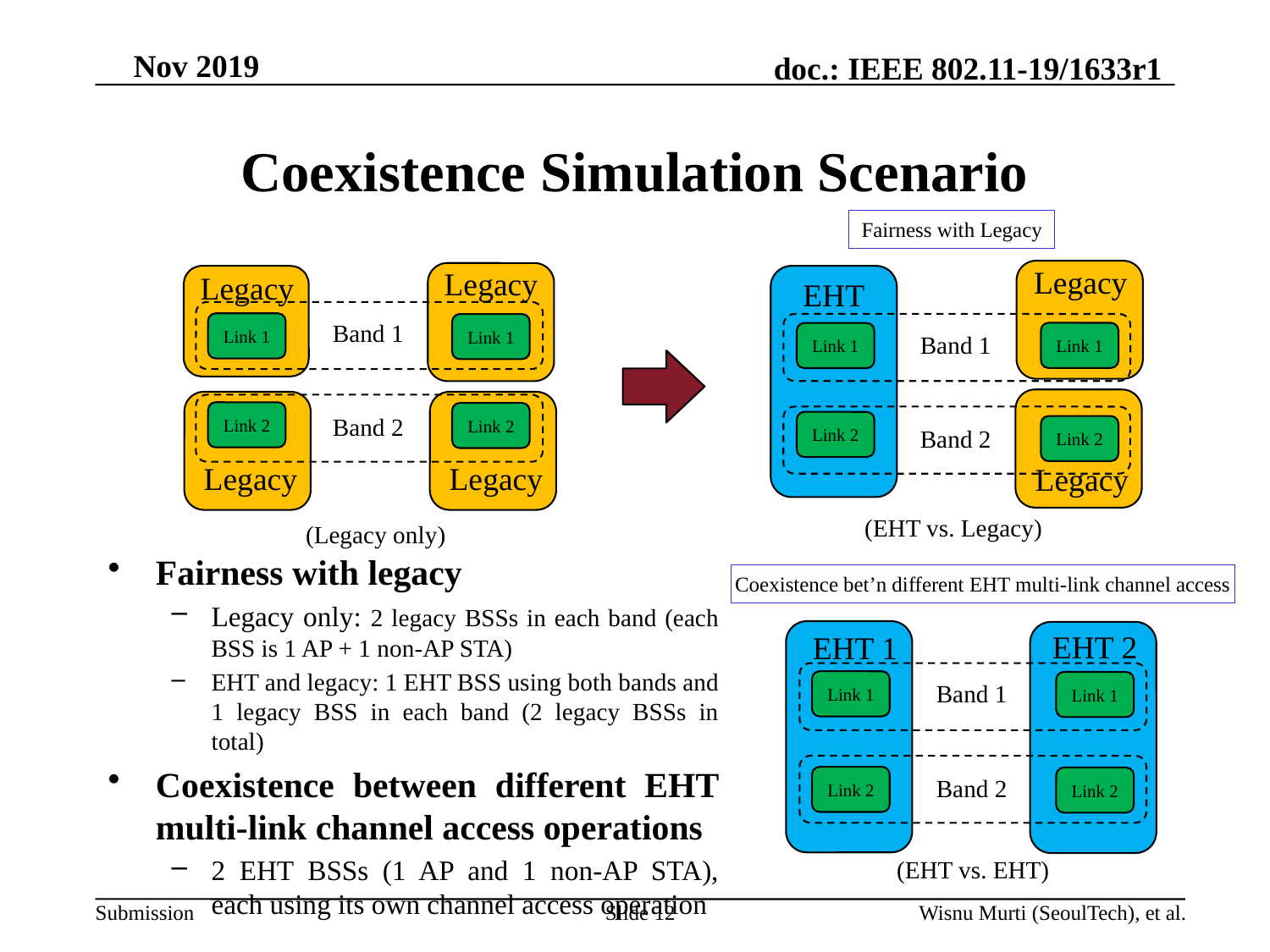

# Coexistence Simulation Scenario
Fairness with Legacy
Legacy
Legacy

Legacy

EHT

Band 1
Link 1

Link 1
Link 1
Link 1
Band 1

Link 2
Link 2
Band 2

Link 2
Link 2
Band 2
Legacy
Legacy
Legacy
(EHT vs. Legacy)
(Legacy only)
Fairness with legacy
Legacy only: 2 legacy BSSs in each band (each BSS is 1 AP + 1 non-AP STA)
EHT and legacy: 1 EHT BSS using both bands and 1 legacy BSS in each band (2 legacy BSSs in total)
Coexistence between different EHT multi-link channel access operations
2 EHT BSSs (1 AP and 1 non-AP STA), each using its own channel access operation
Coexistence bet’n different EHT multi-link channel access

EHT 2
EHT 1

Link 1
Link 1
Band 1

Band 2
Link 2
Link 2
(EHT vs. EHT)
Slide 12
Wisnu Murti (SeoulTech), et al.